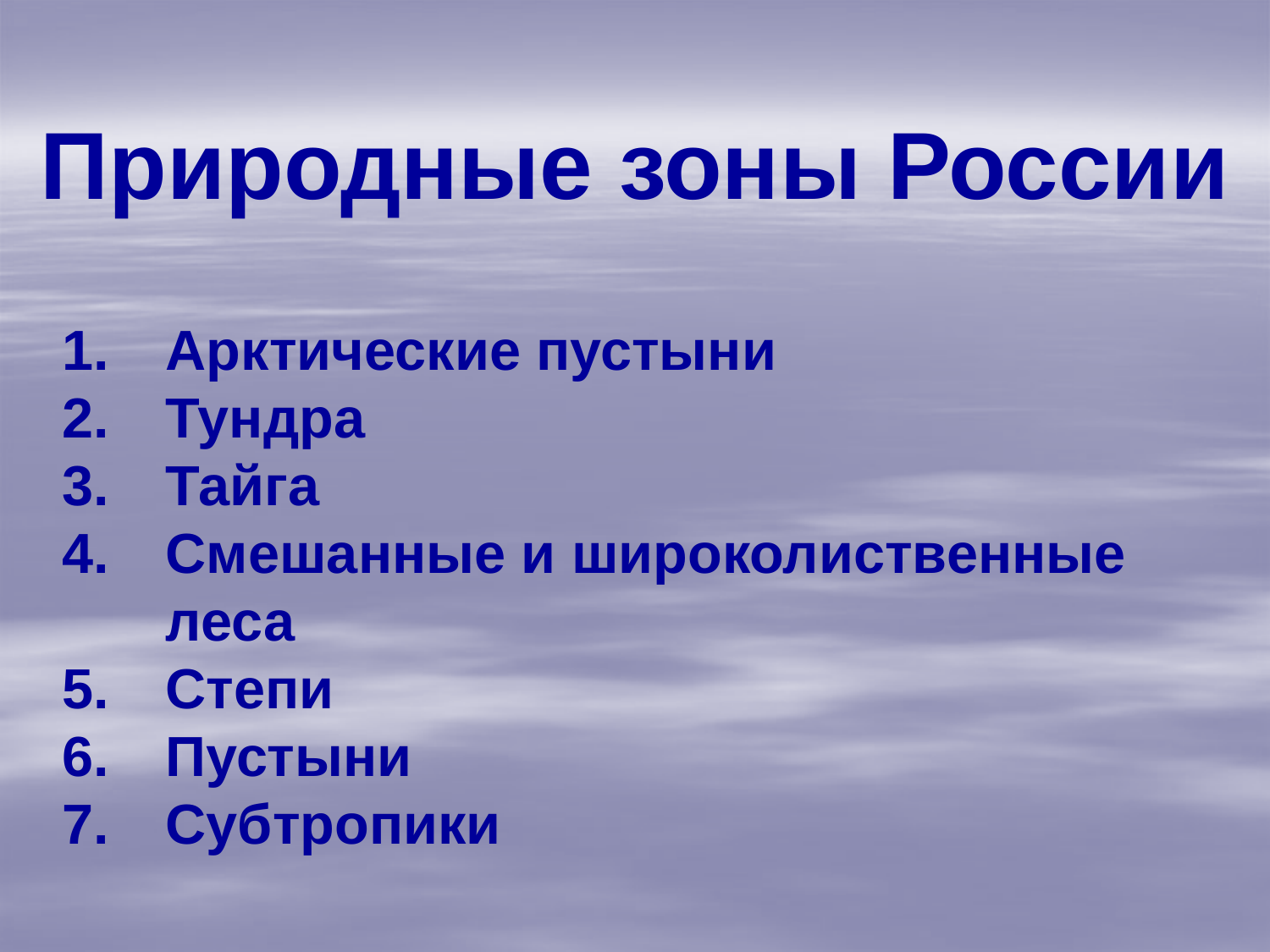

Природные зоны России

Арктические пустыни
Тундра
Тайга
Смешанные и широколиственные леса
Степи
Пустыни
Субтропики